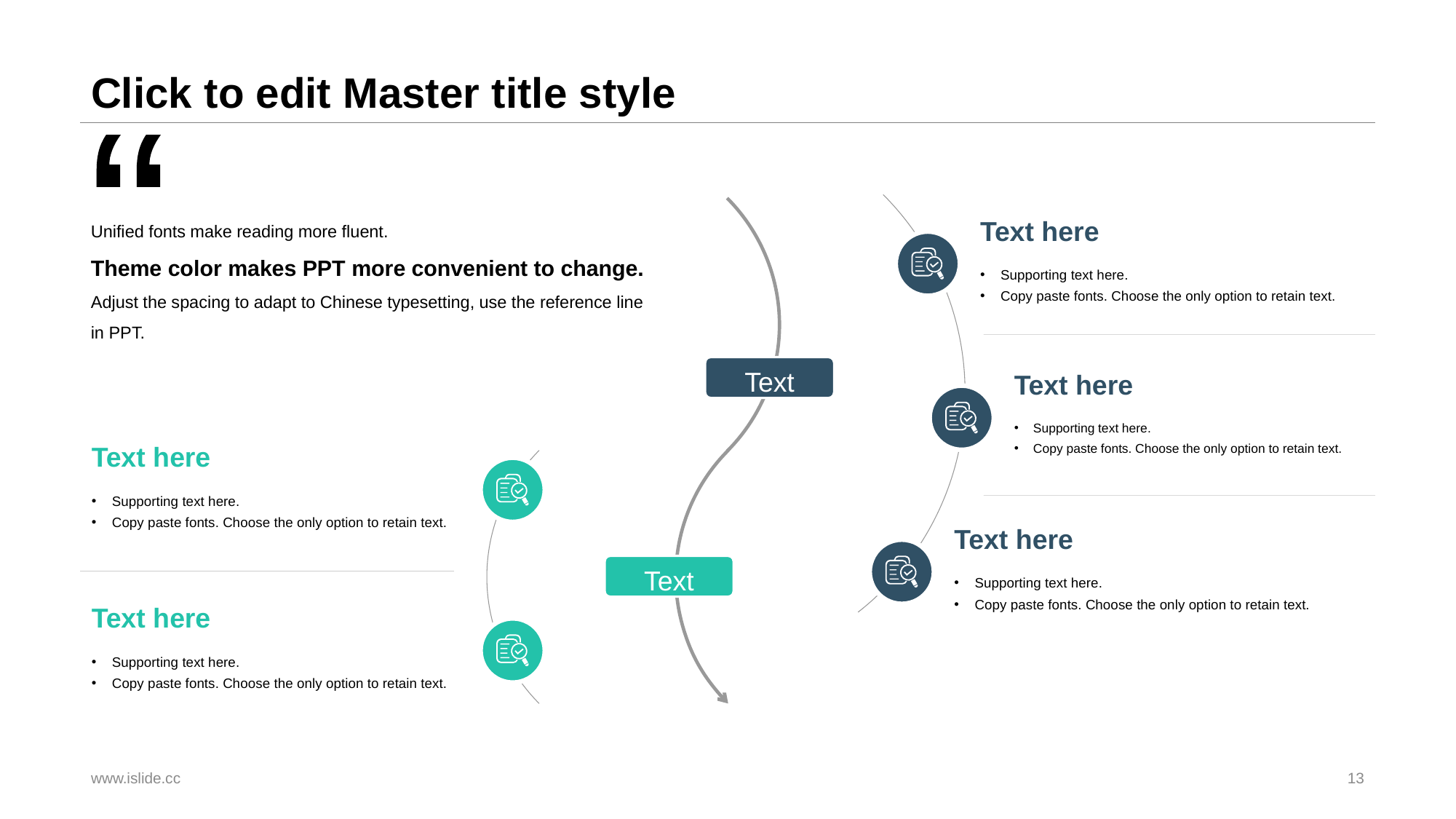

# Click to edit Master title style

“

Text here
Unified fonts make reading more fluent.
Theme color makes PPT more convenient to change.
Adjust the spacing to adapt to Chinese typesetting, use the reference line in PPT.

Supporting text here.
Copy paste fonts. Choose the only option to retain text.
Text
Text here

Supporting text here.
Copy paste fonts. Choose the only option to retain text.
Text here

Supporting text here.
Copy paste fonts. Choose the only option to retain text.
Text here

Text
Supporting text here.
Copy paste fonts. Choose the only option to retain text.
Text here

Supporting text here.
Copy paste fonts. Choose the only option to retain text.
www.islide.cc
13